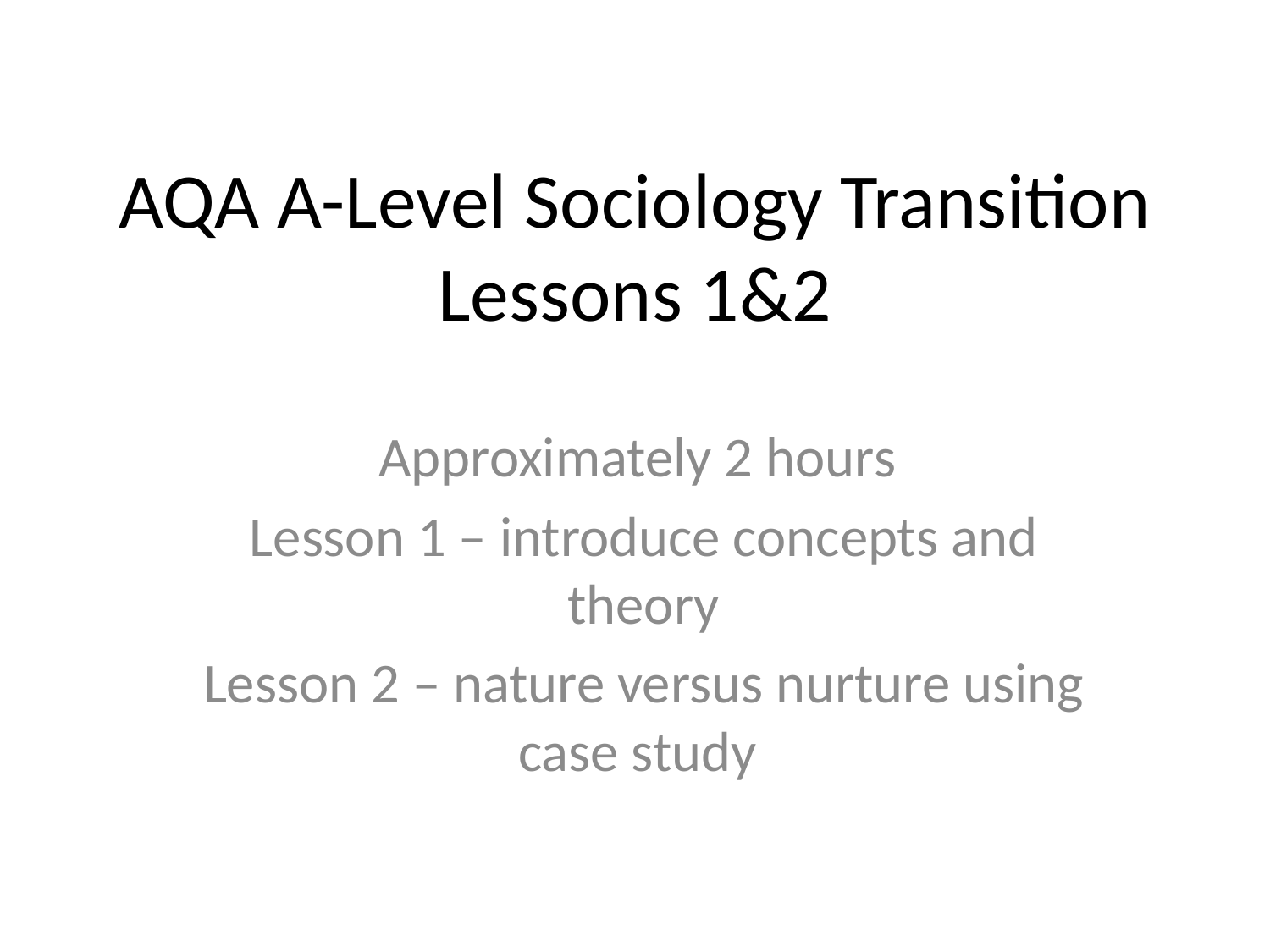

# AQA A-Level Sociology Transition Lessons 1&2
Approximately 2 hours
Lesson 1 – introduce concepts and theory
Lesson 2 – nature versus nurture using case study